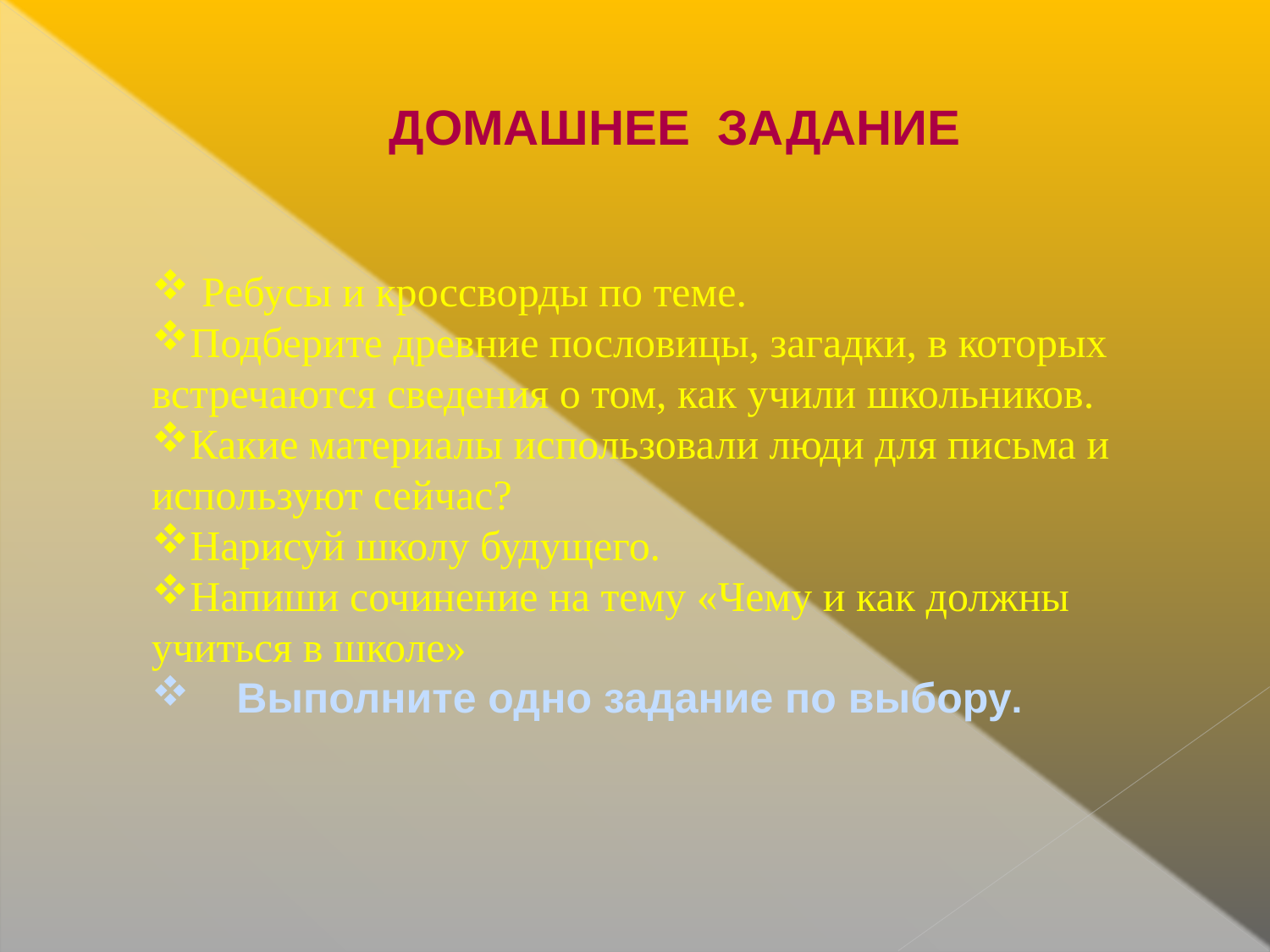

ДОМАШНЕЕ  ЗАДАНИЕ
 Ребусы и кроссворды по теме.
Подберите древние пословицы, загадки, в которых встречаются сведения о том, как учили школьников.
Какие материалы использовали люди для письма и используют сейчас?
Нарисуй школу будущего.
Напиши сочинение на тему «Чему и как должны учиться в школе»
    Выполните одно задание по выбору.